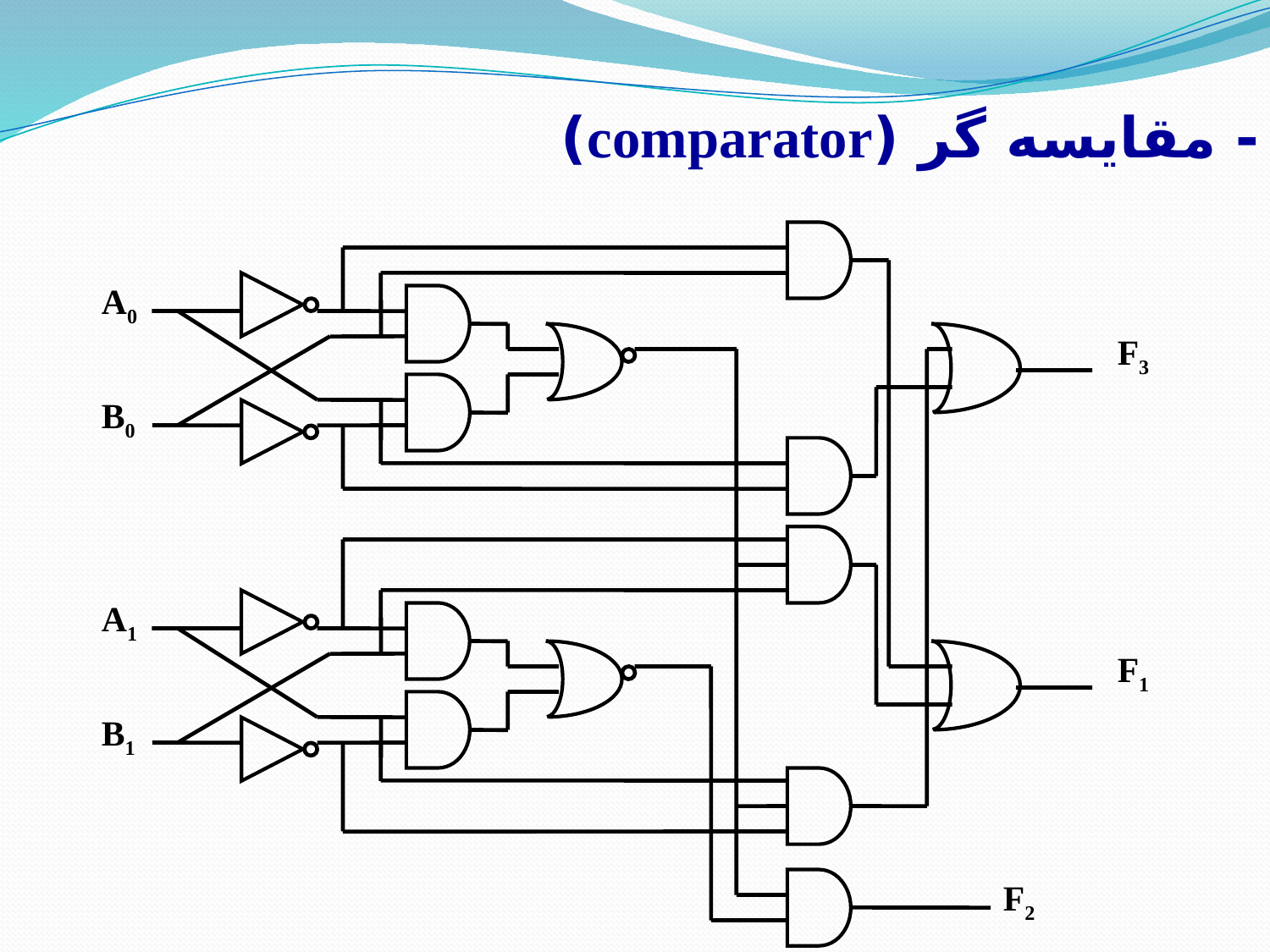

# - مقايسه گر (comparator)

A0

F3

B0

A1

F1

B1

F2